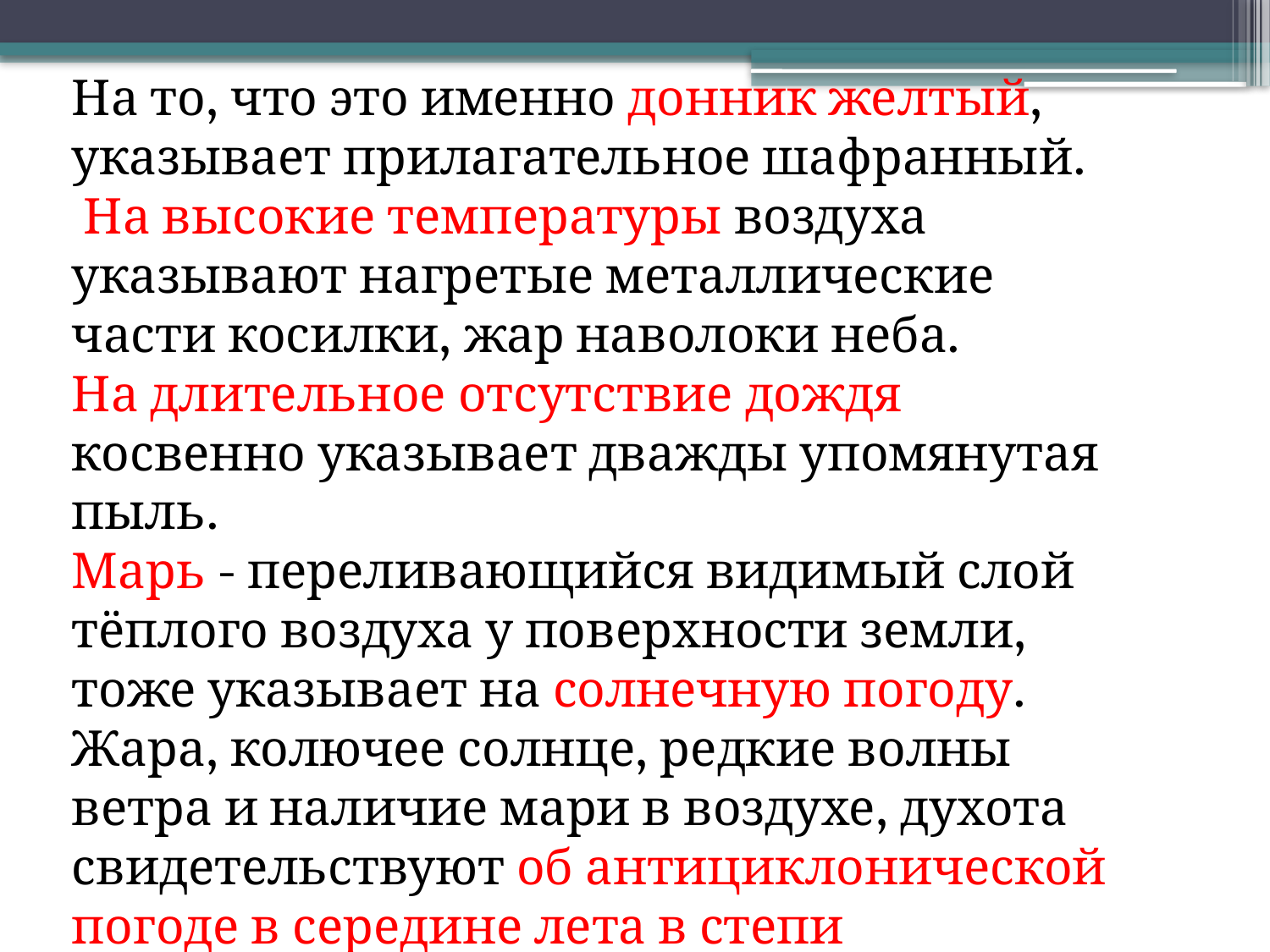

На то, что это именно донник желтый, указывает прилагательное шафранный.
 На высокие температуры воздуха указывают нагретые металлические части косилки, жар наволоки неба.
На длительное отсутствие дождя косвенно указывает дважды упомянутая пыль.
Марь - переливающийся видимый слой тёплого воздуха у поверхности земли, тоже указывает на солнечную погоду.
Жара, колючее солнце, редкие волны ветра и наличие мари в воздухе, духота свидетельствуют об антициклонической погоде в середине лета в степи